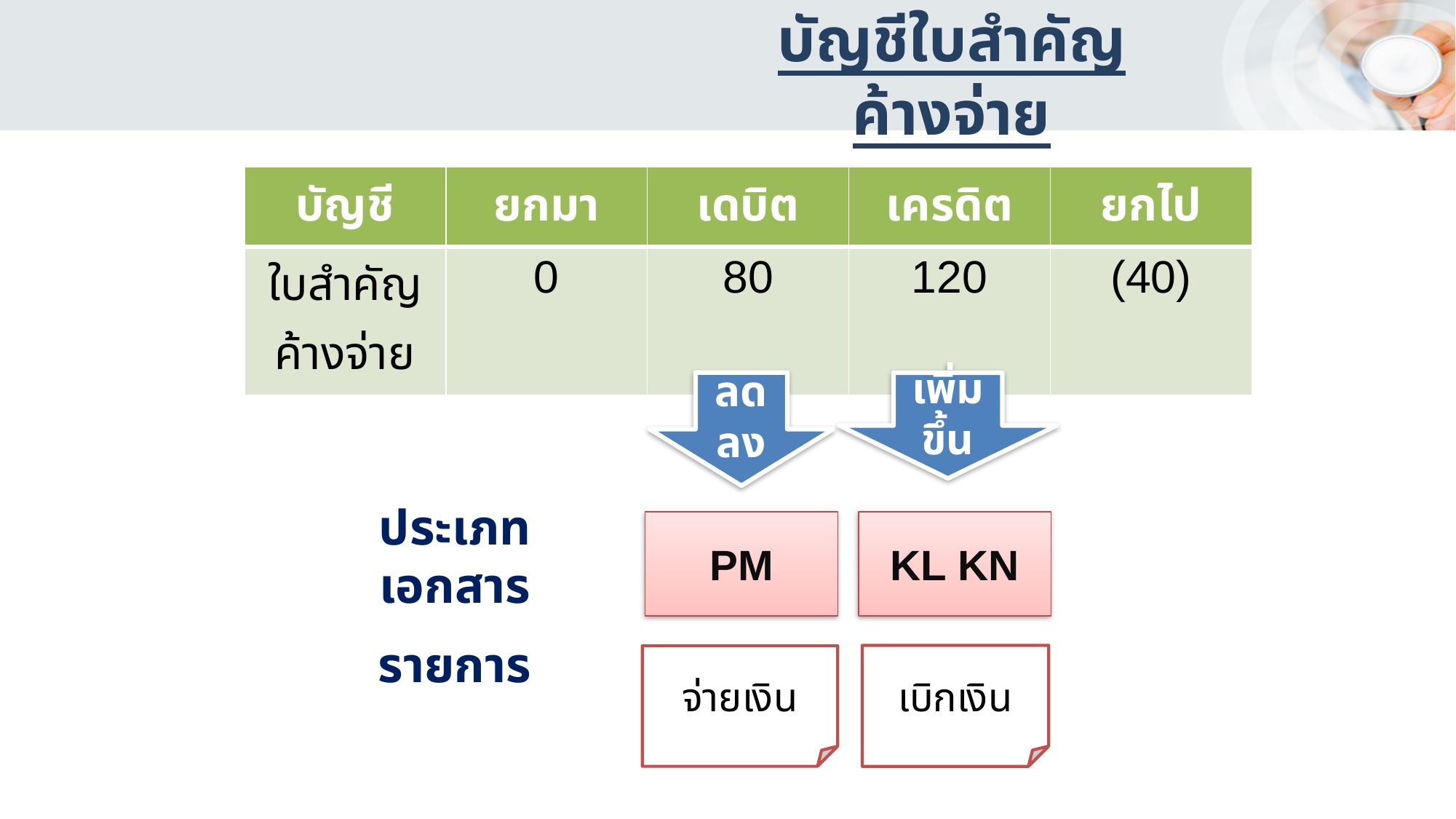

บัญชีใบสำคัญค้างจ่าย
| บัญชี | ยกมา | เดบิต | เครดิต | ยกไป |
| --- | --- | --- | --- | --- |
| ใบสำคัญ ค้างจ่าย | 0 | 80 | 120 | (40) |
เพิ่มขึ้น
ลดลง
ประเภทเอกสาร
KL KN
PM
รายการ
เบิกเงิน
จ่ายเงิน